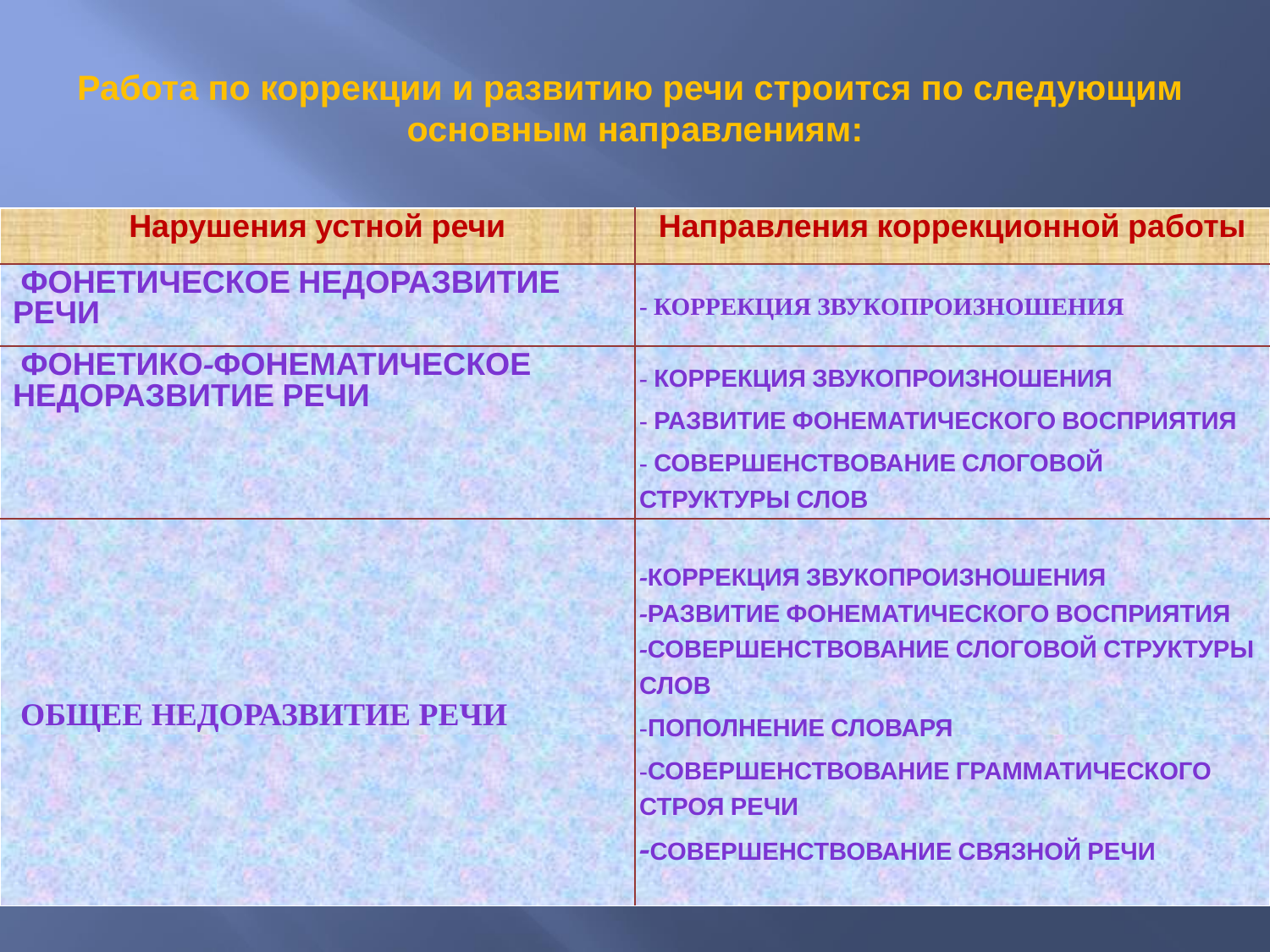

# Работа по коррекции и развитию речи строится по следующим основным направлениям:
| Нарушения устной речи | Направления коррекционной работы |
| --- | --- |
| Фонетическое недоразвитие речи | - Коррекция звукопроизношения |
| Фонетико-фонематическое недоразвитие речи | - Коррекция звукопроизношения - Развитие фонематического восприятия - Совершенствование слоговой структуры слов |
| Общее недоразвитие речи | -Коррекция звукопроизношения -Развитие фонематического восприятия -Совершенствование слоговой структуры слов -Пополнение словаря -Совершенствование грамматического строя речи -Совершенствование связной речи |